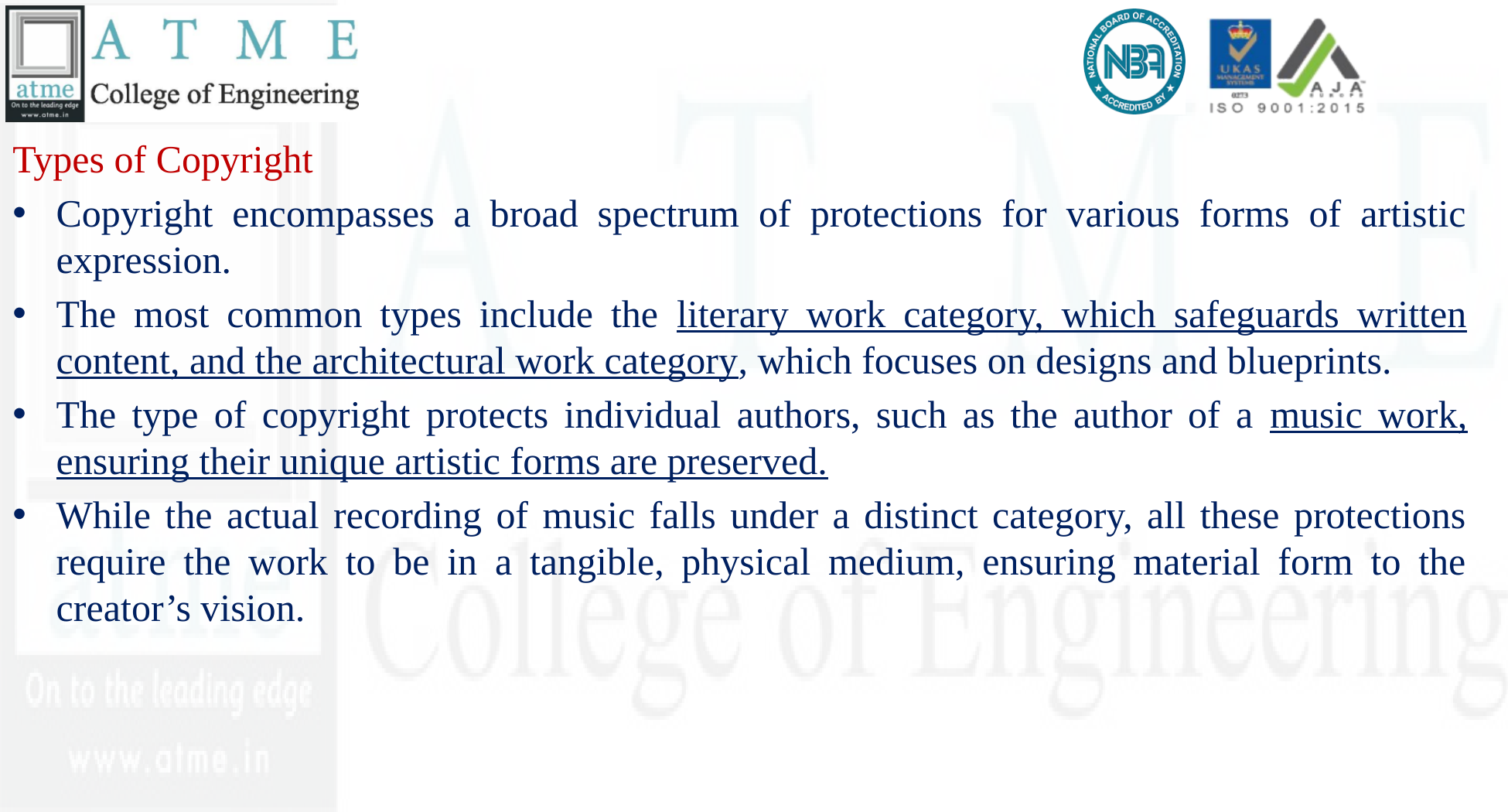

#
Types of Copyright
Copyright encompasses a broad spectrum of protections for various forms of artistic expression.
The most common types include the literary work category, which safeguards written content, and the architectural work category, which focuses on designs and blueprints.
The type of copyright protects individual authors, such as the author of a music work, ensuring their unique artistic forms are preserved.
While the actual recording of music falls under a distinct category, all these protections require the work to be in a tangible, physical medium, ensuring material form to the creator’s vision.